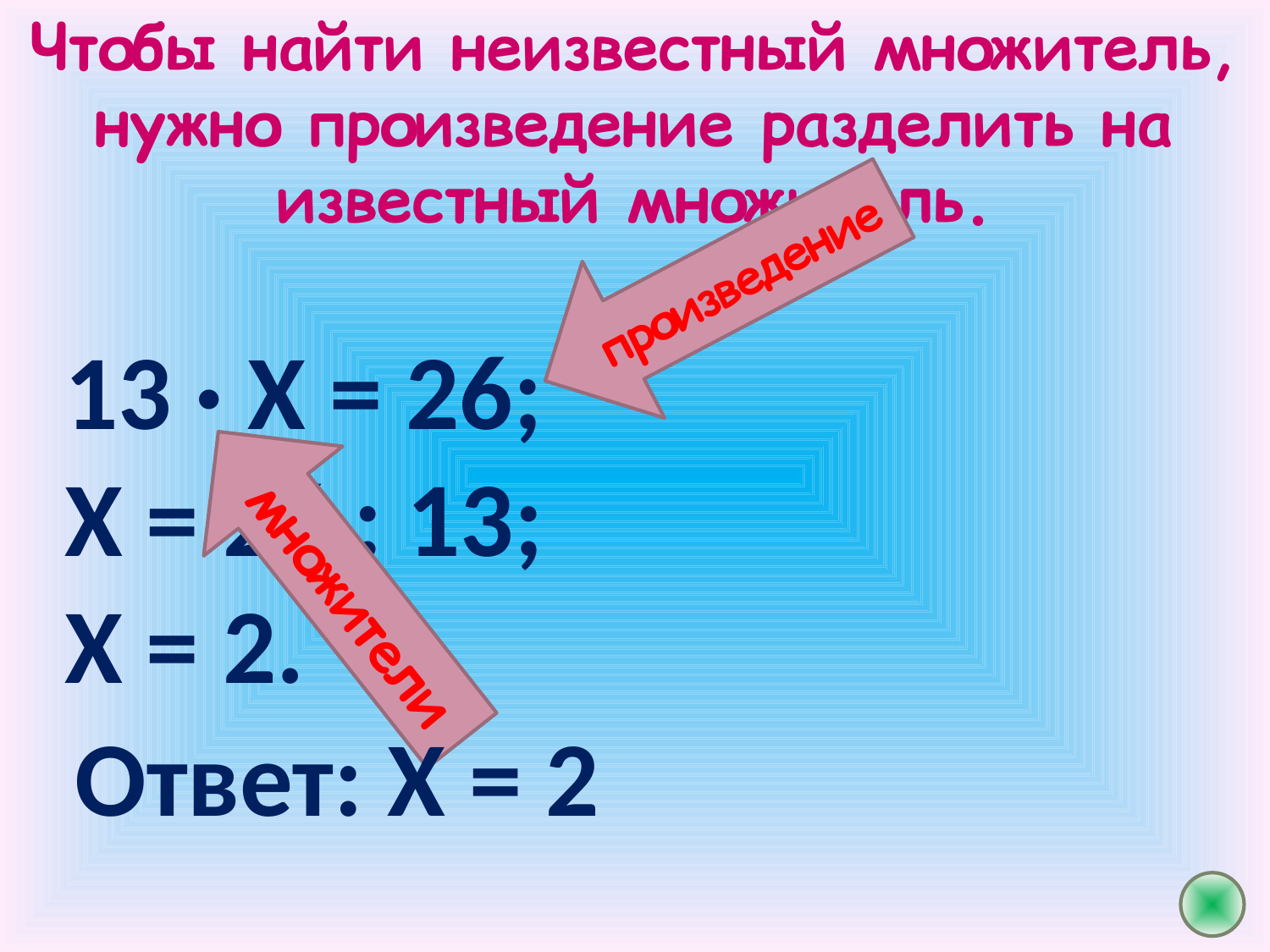

Чтобы найти неизвестный множитель, нужно произведение разделить на известный множитель.
произведение
13 · Х = 26;
Х = 26 : 13;
Х = 2.
множители
Ответ: Х = 2